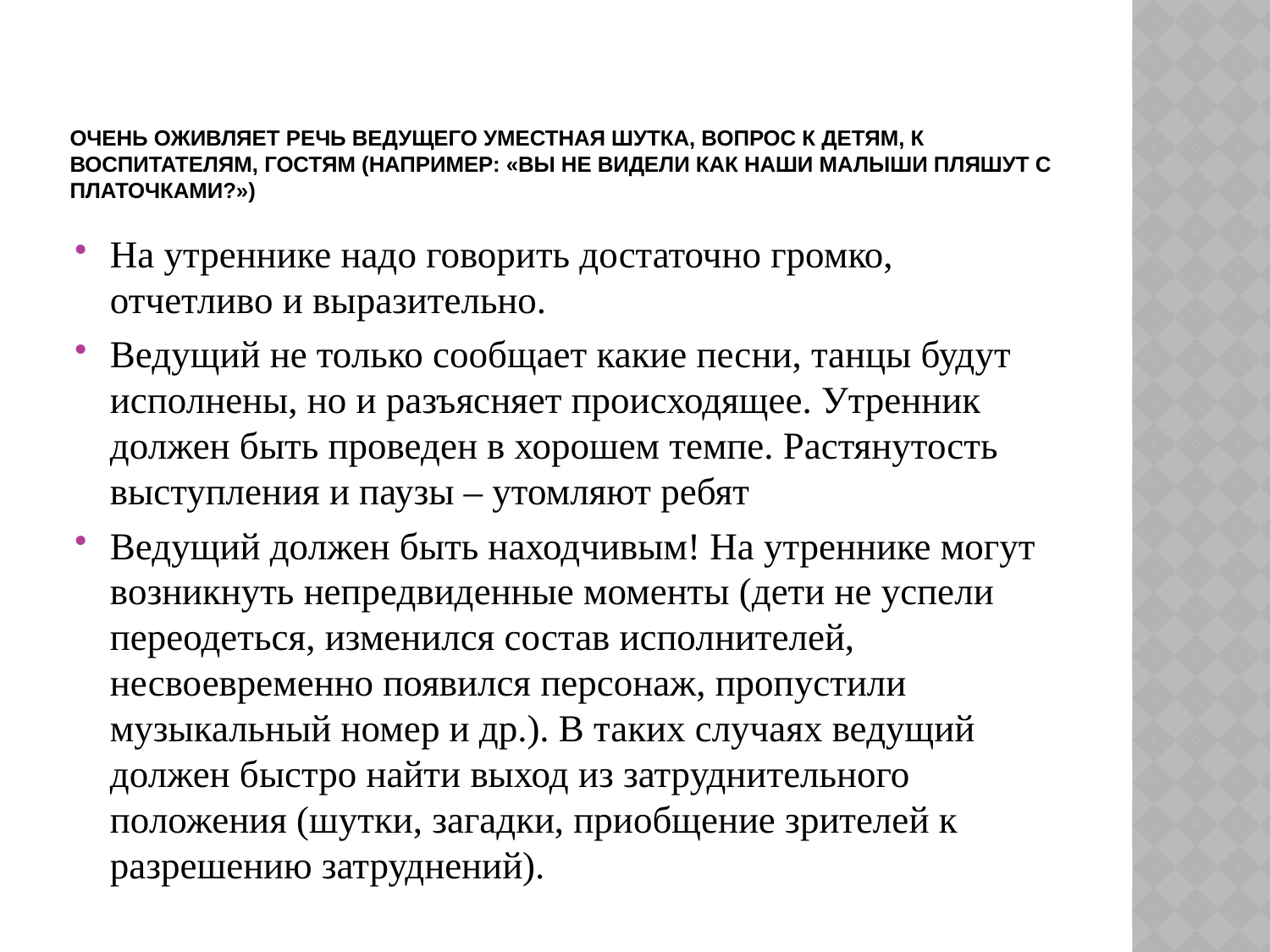

# Очень оживляет речь ведущего уместная шутка, вопрос к детям, к воспитателям, гостям (например: «Вы не видели как наши малыши пляшут с платочками?»)
На утреннике надо говорить достаточно громко, отчетливо и выразительно.
Ведущий не только сообщает какие песни, танцы будут исполнены, но и разъясняет происходящее. Утренник должен быть проведен в хорошем темпе. Растянутость выступления и паузы – утомляют ребят
Ведущий должен быть находчивым! На утреннике могут возникнуть непредвиденные моменты (дети не успели переодеться, изменился состав исполнителей, несвоевременно появился персонаж, пропустили музыкальный номер и др.). В таких случаях ведущий должен быстро найти выход из затруднительного положения (шутки, загадки, приобщение зрителей к разрешению затруднений).